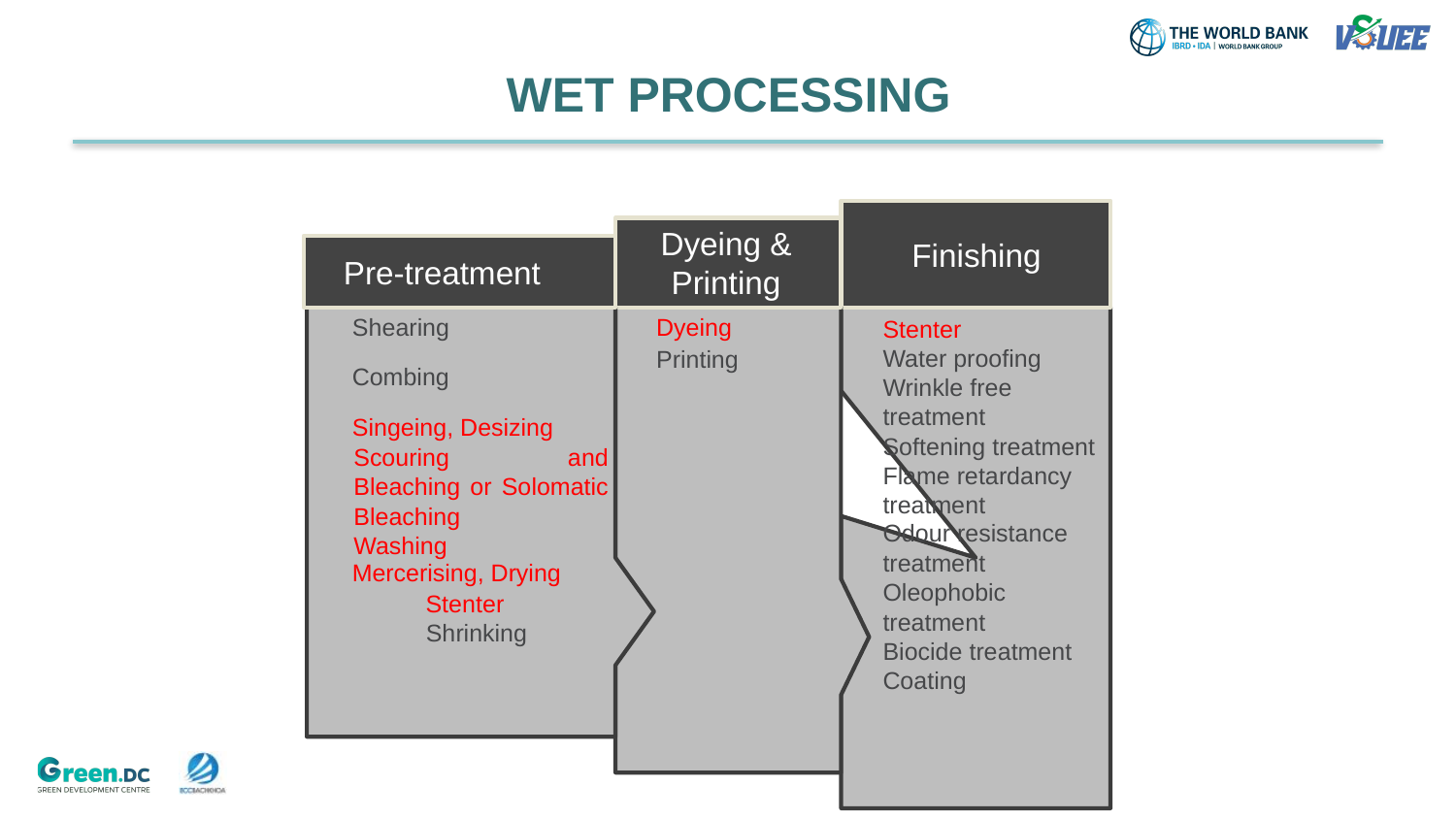

# WET PROCESSING

Finishing
Dyeing & Printing

Pre-treatment

Shearing
Combing
Singeing, Desizing
Scouring and Bleaching or Solomatic Bleaching
Washing
Mercerising, Drying
Stenter Shrinking

Dyeing
Printing

Stenter
Water proofing
Wrinkle free treatment
Softening treatment
Flame retardancy treatment
Odour resistance
treatment
Oleophobic treatment
Biocide treatment Coating
Finishing